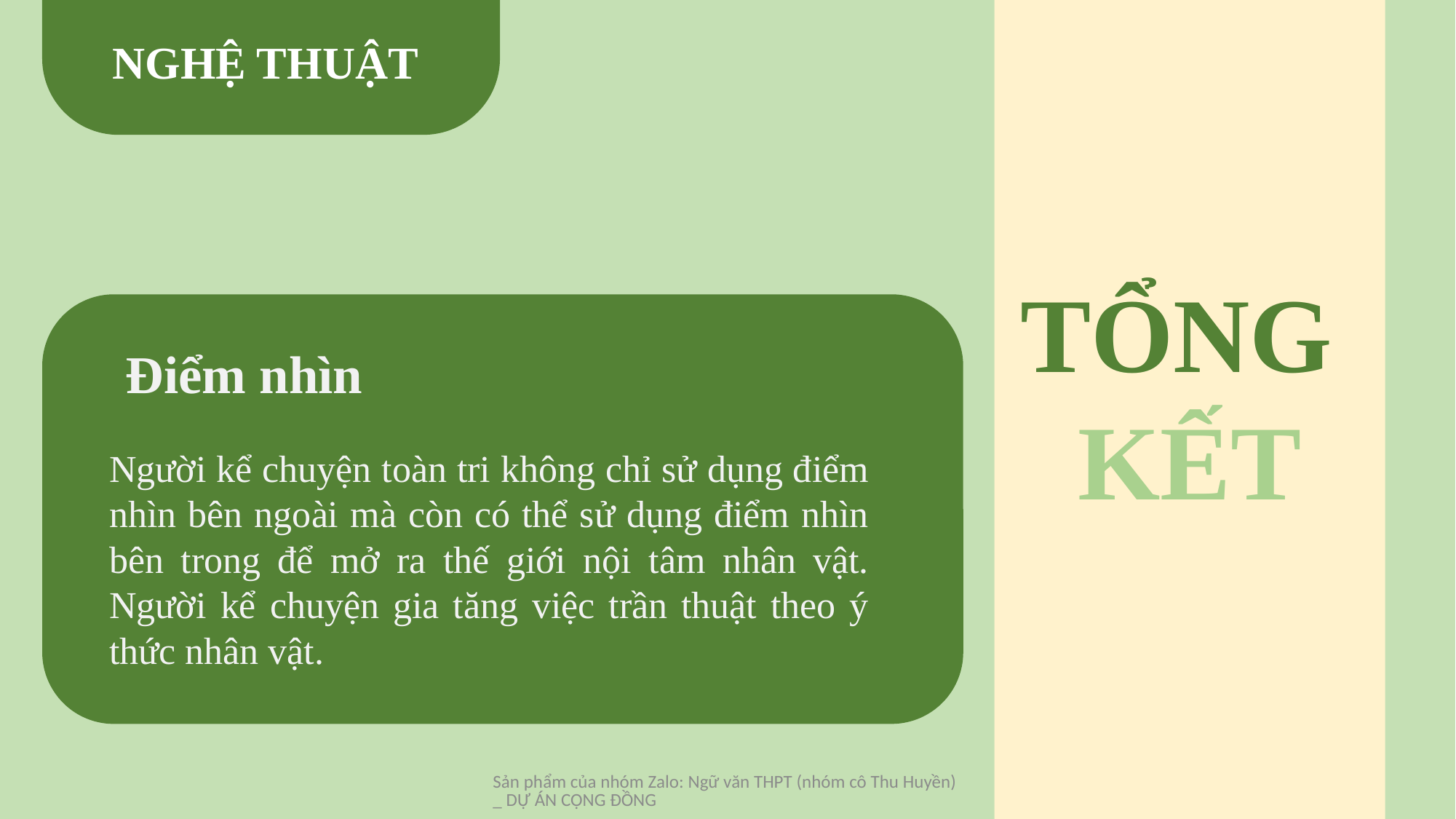

NGHỆ THUẬT
TỔNG
KẾT

Điểm nhìn
Người kể chuyện toàn tri không chỉ sử dụng điểm nhìn bên ngoài mà còn có thể sử dụng điểm nhìn bên trong để mở ra thế giới nội tâm nhân vật. Người kể chuyện gia tăng việc trần thuật theo ý thức nhân vật.
Sản phẩm của nhóm Zalo: Ngữ văn THPT (nhóm cô Thu Huyền)_ DỰ ÁN CỘNG ĐỒNG